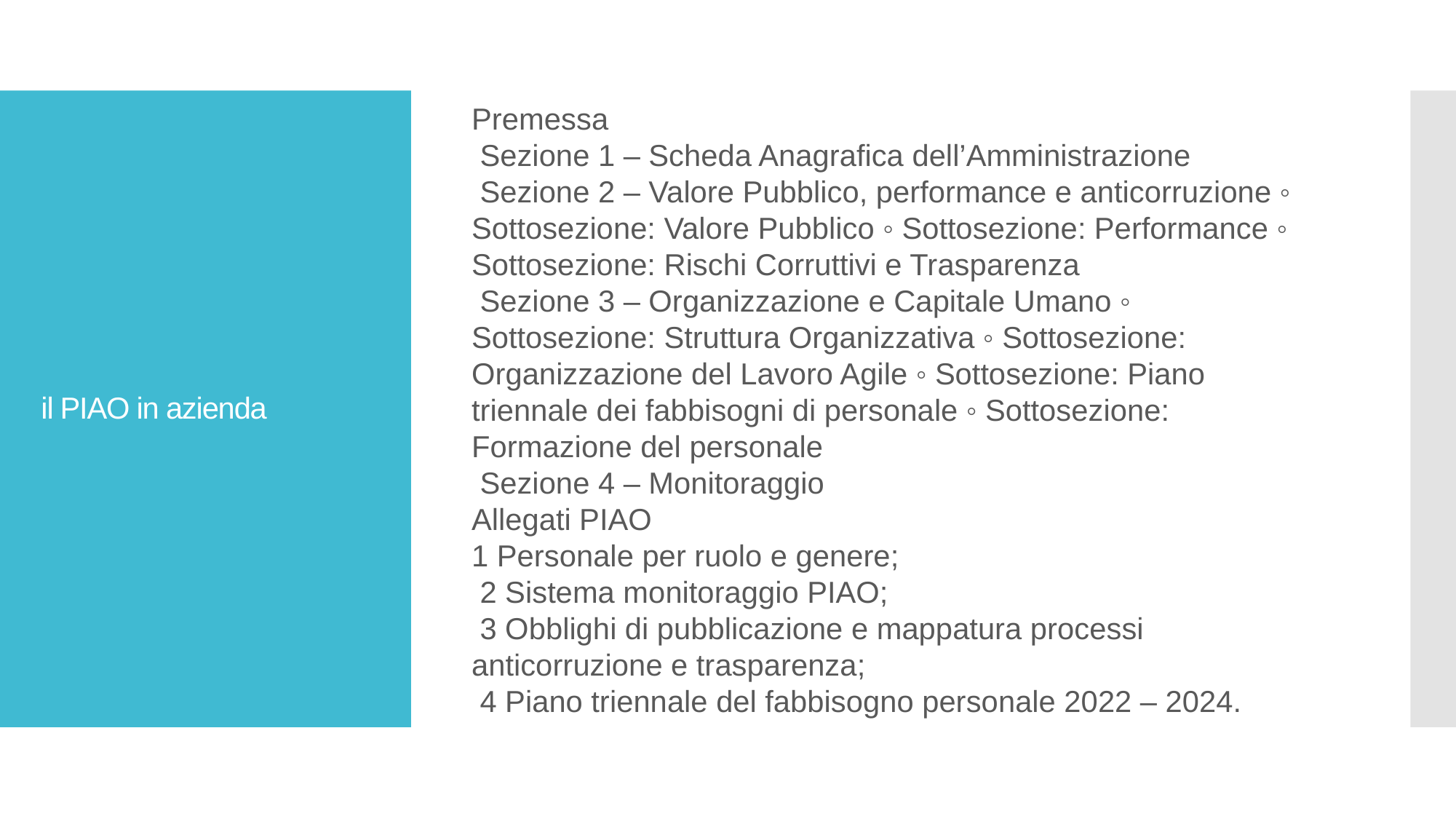

Premessa
 Sezione 1 – Scheda Anagrafica dell’Amministrazione
 Sezione 2 – Valore Pubblico, performance e anticorruzione ◦ Sottosezione: Valore Pubblico ◦ Sottosezione: Performance ◦ Sottosezione: Rischi Corruttivi e Trasparenza
 Sezione 3 – Organizzazione e Capitale Umano ◦ Sottosezione: Struttura Organizzativa ◦ Sottosezione: Organizzazione del Lavoro Agile ◦ Sottosezione: Piano triennale dei fabbisogni di personale ◦ Sottosezione: Formazione del personale
 Sezione 4 – Monitoraggio
Allegati PIAO
1 Personale per ruolo e genere;
 2 Sistema monitoraggio PIAO;
 3 Obblighi di pubblicazione e mappatura processi anticorruzione e trasparenza;
 4 Piano triennale del fabbisogno personale 2022 – 2024.
# il PIAO in azienda